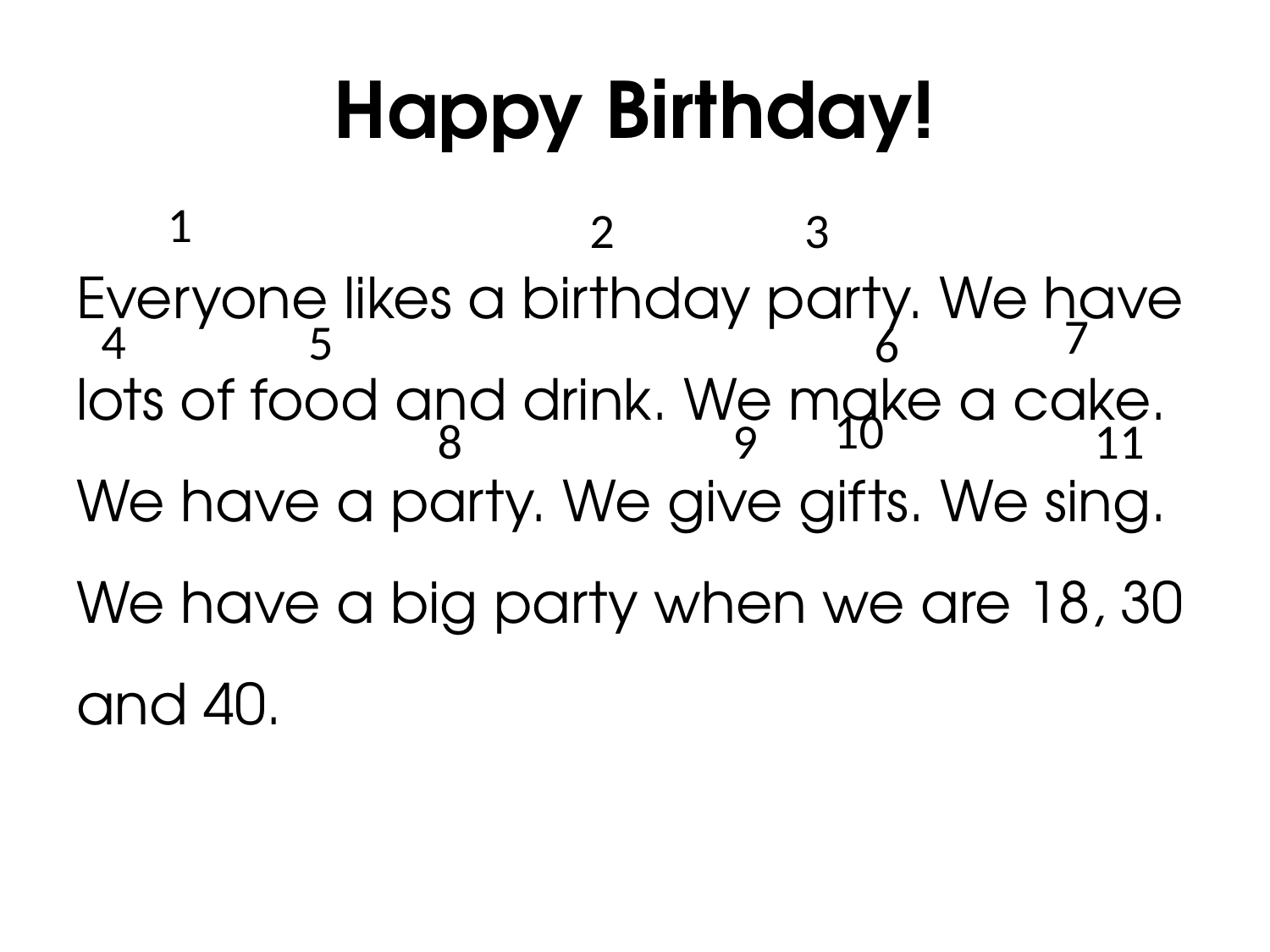

# Happy Birthday!
1
2
3
Everyone likes a birthday party. We have lots of food and drink. We make a cake. We have a party. We give gifts. We sing. We have a big party when we are 18, 30 and 40.
7
4
5
6
10
8
9
11